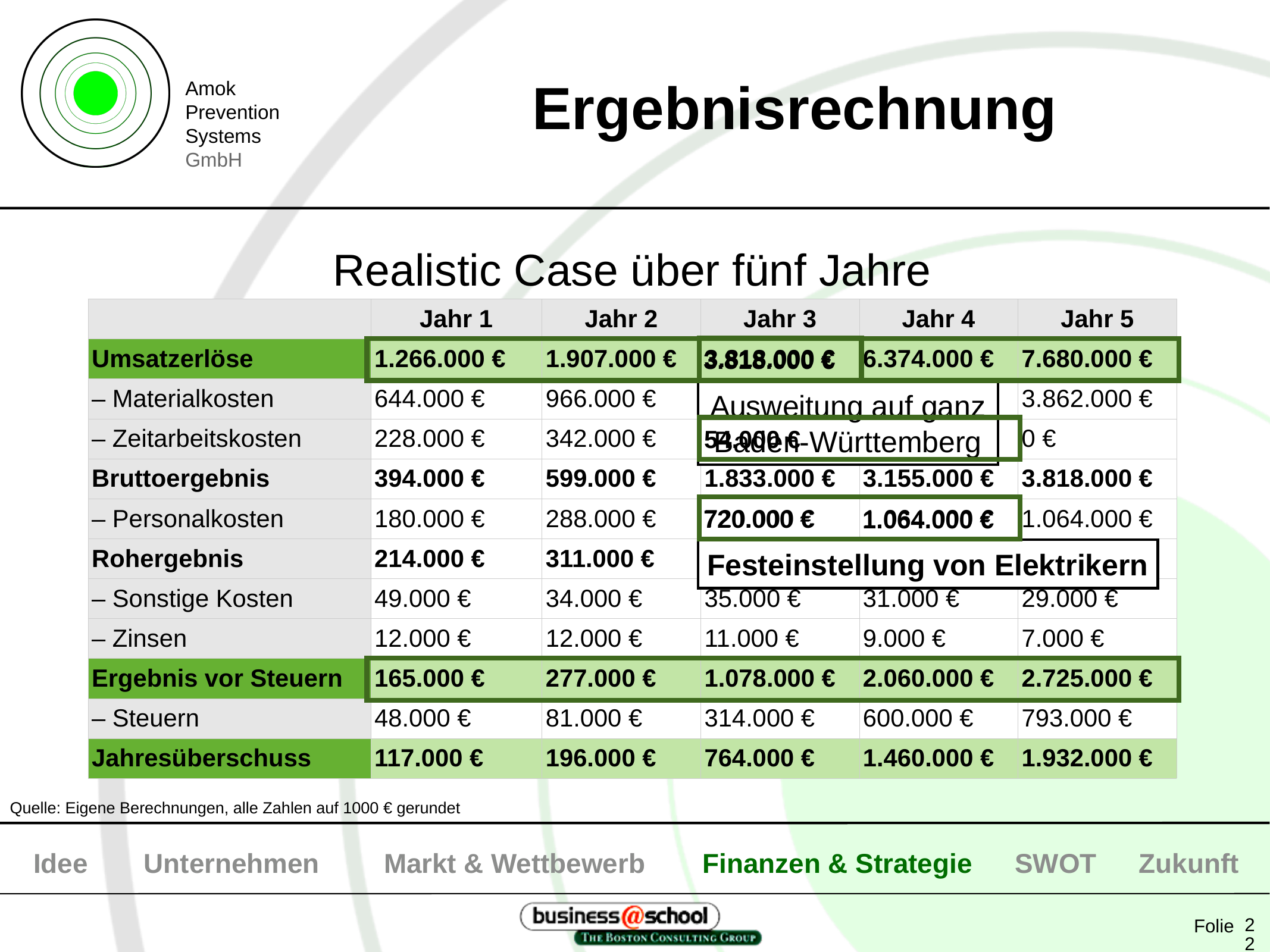

# Ergebnisrechnung
Realistic Case über fünf Jahre
|  | Jahr 1 | Jahr 2 | Jahr 3 | Jahr 4 | Jahr 5 |
| --- | --- | --- | --- | --- | --- |
| Umsatzerlöse | 1.266.000 € | 1.907.000 € | 3.818.000 € | 6.374.000 € | 7.680.000 € |
| – Materialkosten | 644.000 € | 966.000 € | 1.931.000 € | 3.219.000 € | 3.862.000 € |
| – Zeitarbeitskosten | 228.000 € | 342.000 € | 54.000 € | 0 € | 0 € |
| Bruttoergebnis | 394.000 € | 599.000 € | 1.833.000 € | 3.155.000 € | 3.818.000 € |
| – Personalkosten | 180.000 € | 288.000 € | 720.000 € | 1.064.000 € | 1.064.000 € |
| Rohergebnis | 214.000 € | 311.000 € | 1.113.000 € | 2.091.000 € | 2.754.000 € |
| – Sonstige Kosten | 49.000 € | 34.000 € | 35.000 € | 31.000 € | 29.000 € |
| – Zinsen | 12.000 € | 12.000 € | 11.000 € | 9.000 € | 7.000 € |
| Ergebnis vor Steuern | 165.000 € | 277.000 € | 1.078.000 € | 2.060.000 € | 2.725.000 € |
| – Steuern | 48.000 € | 81.000 € | 314.000 € | 600.000 € | 793.000 € |
| Jahresüberschuss | 117.000 € | 196.000 € | 764.000 € | 1.460.000 € | 1.932.000 € |

3.818.000 €
Ausweitung auf ganz Baden-Württemberg

54.000 €

720.000 €
1.064.000 €
Festeinstellung von Elektrikern

Quelle: Eigene Berechnungen, alle Zahlen auf 1000 € gerundet
Idee
Unternehmen
Markt & Wettbewerb
Finanzen & Strategie
SWOT
Zukunft
22